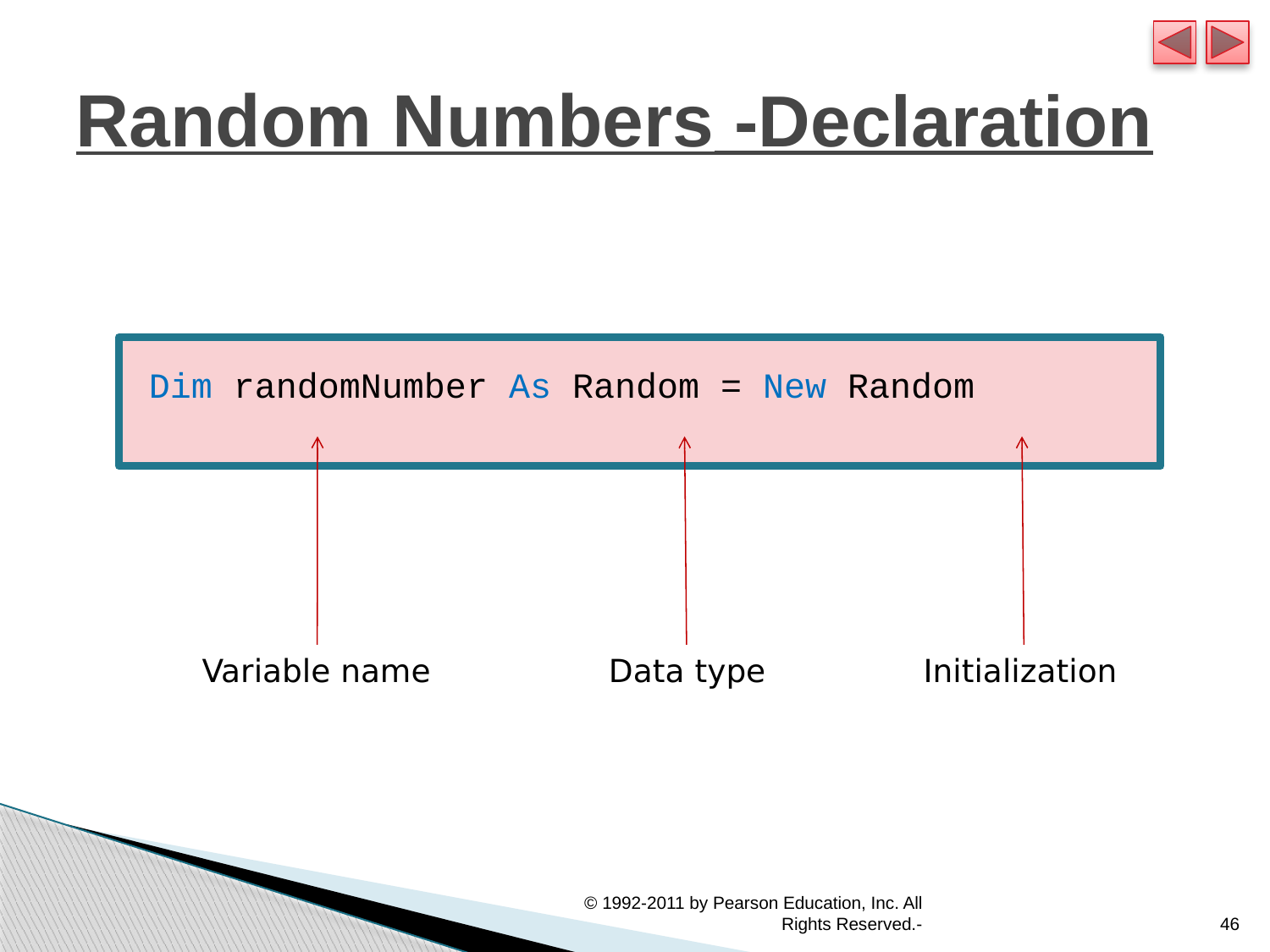

Random Numbers -Declaration

  Dim randomNumber As Random = New Random

Variable name
Data type
Initialization
© 1992-2011 by Pearson Education, Inc. All Rights Reserved.-
46